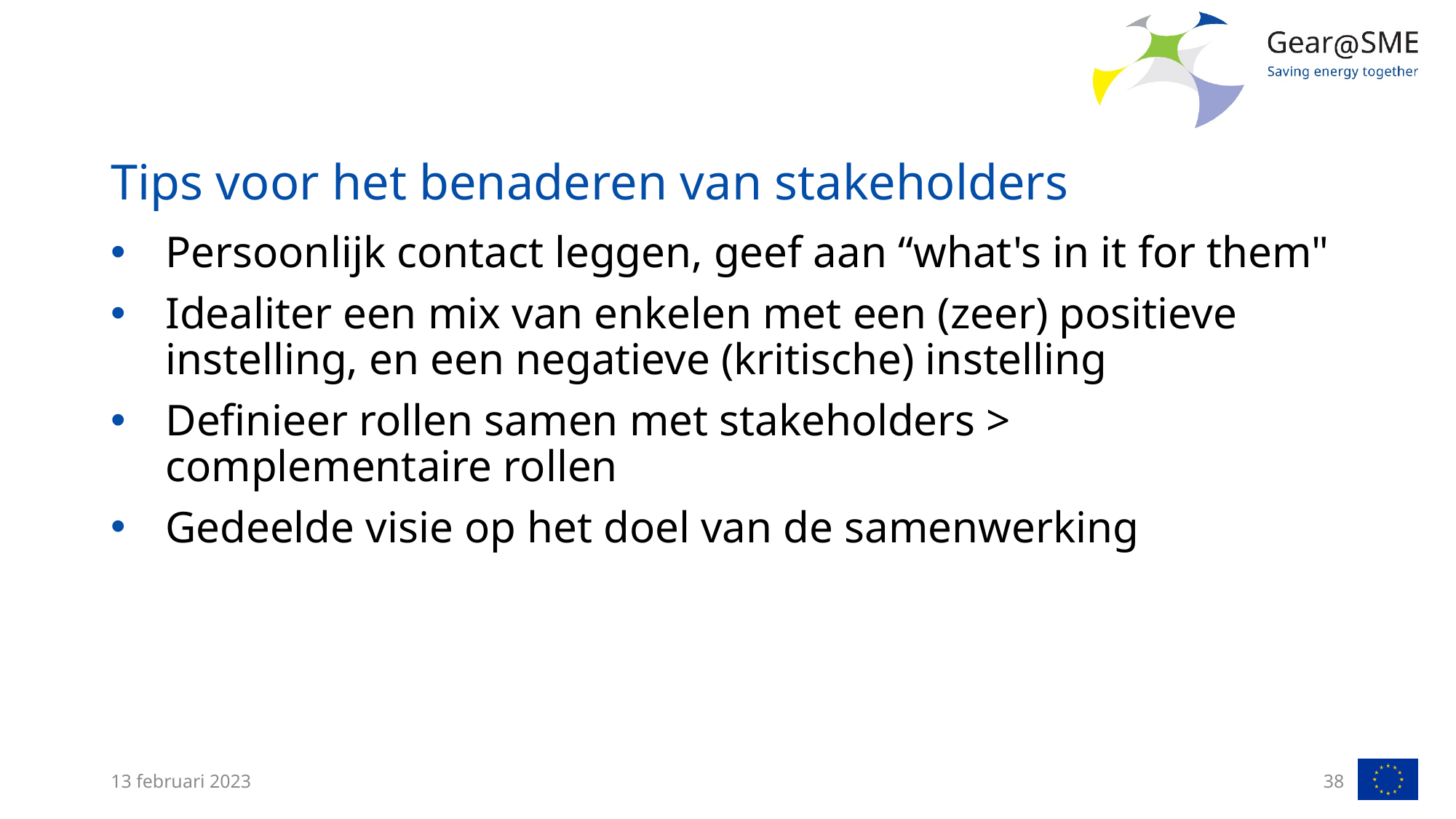

# Tips voor het benaderen van stakeholders
Persoonlijk contact leggen, geef aan “what's in it for them"
Idealiter een mix van enkelen met een (zeer) positieve instelling, en een negatieve (kritische) instelling
Definieer rollen samen met stakeholders > complementaire rollen
Gedeelde visie op het doel van de samenwerking

13 februari 2023
38